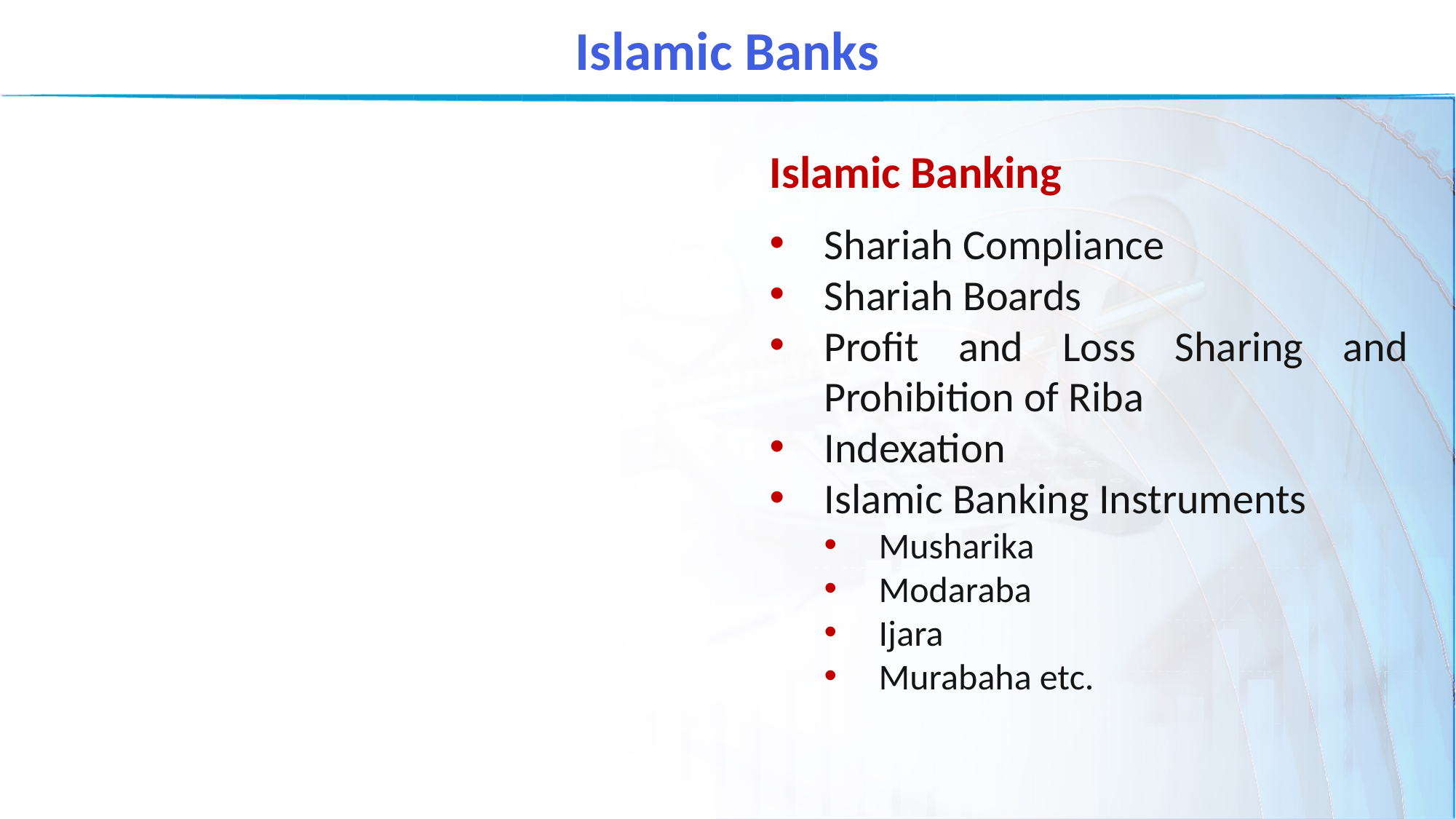

Islamic Banks
Islamic Banking

Shariah Compliance
Shariah Boards
Profit and Loss Sharing and Prohibition of Riba
Indexation
Islamic Banking Instruments
Musharika
Modaraba
Ijara
Murabaha etc.